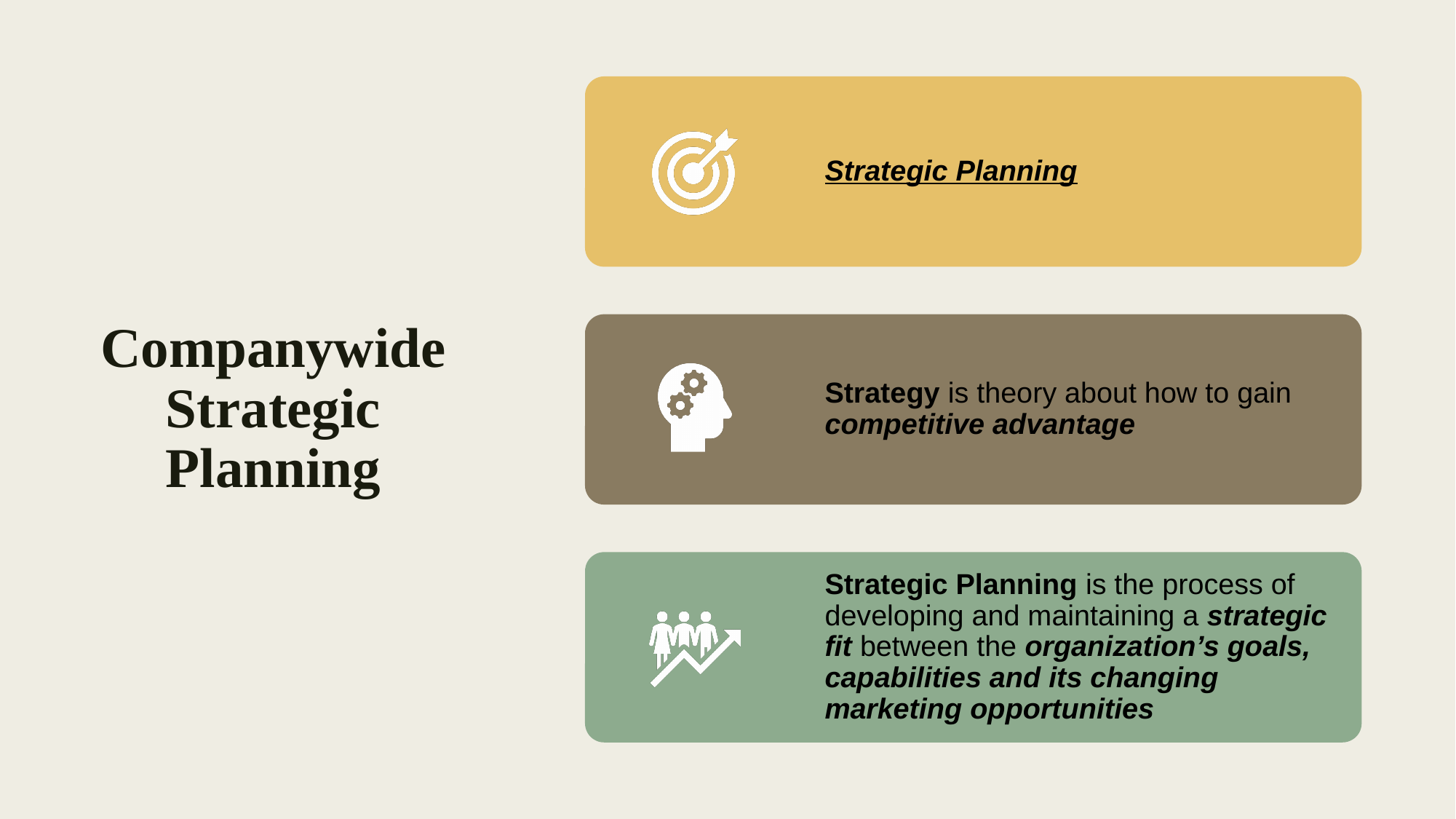

# Companywide Strategic Planning
Strategic Planning
Strategy is theory about how to gain competitive advantage
Strategic Planning is the process of developing and maintaining a strategic fit between the organization’s goals, capabilities and its changing marketing opportunities